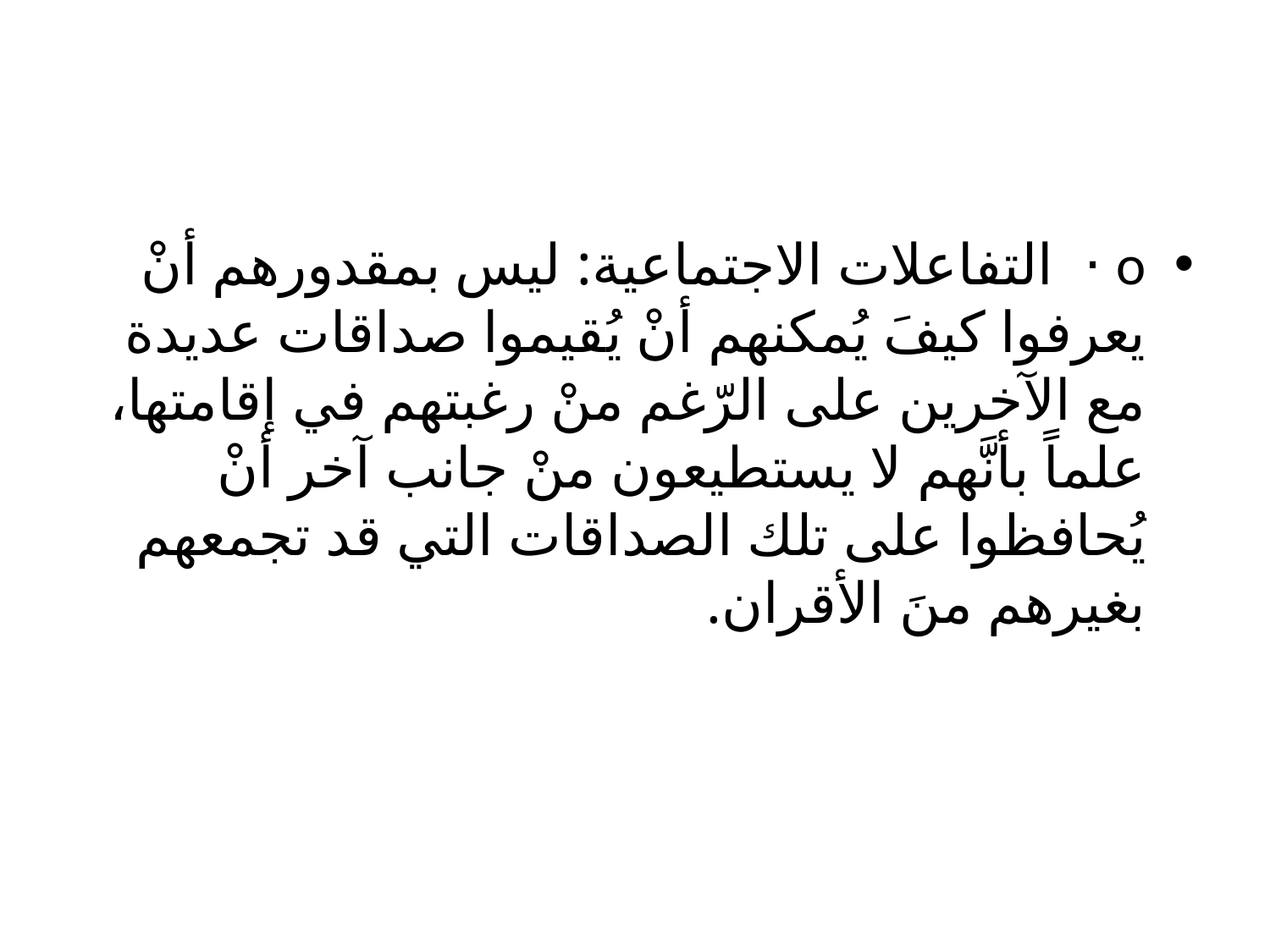

o ·  التفاعلات الاجتماعية: ليس بمقدورهم أنْ يعرفوا كيفَ يُمكنهم أنْ يُقيموا صداقات عديدة مع الآخرين على الرّغم منْ رغبتهم في إقامتها، علماً بأنَّهم لا يستطيعون منْ جانب آخر أنْ يُحافظوا على تلك الصداقات التي قد تجمعهم بغيرهم منَ الأقران.